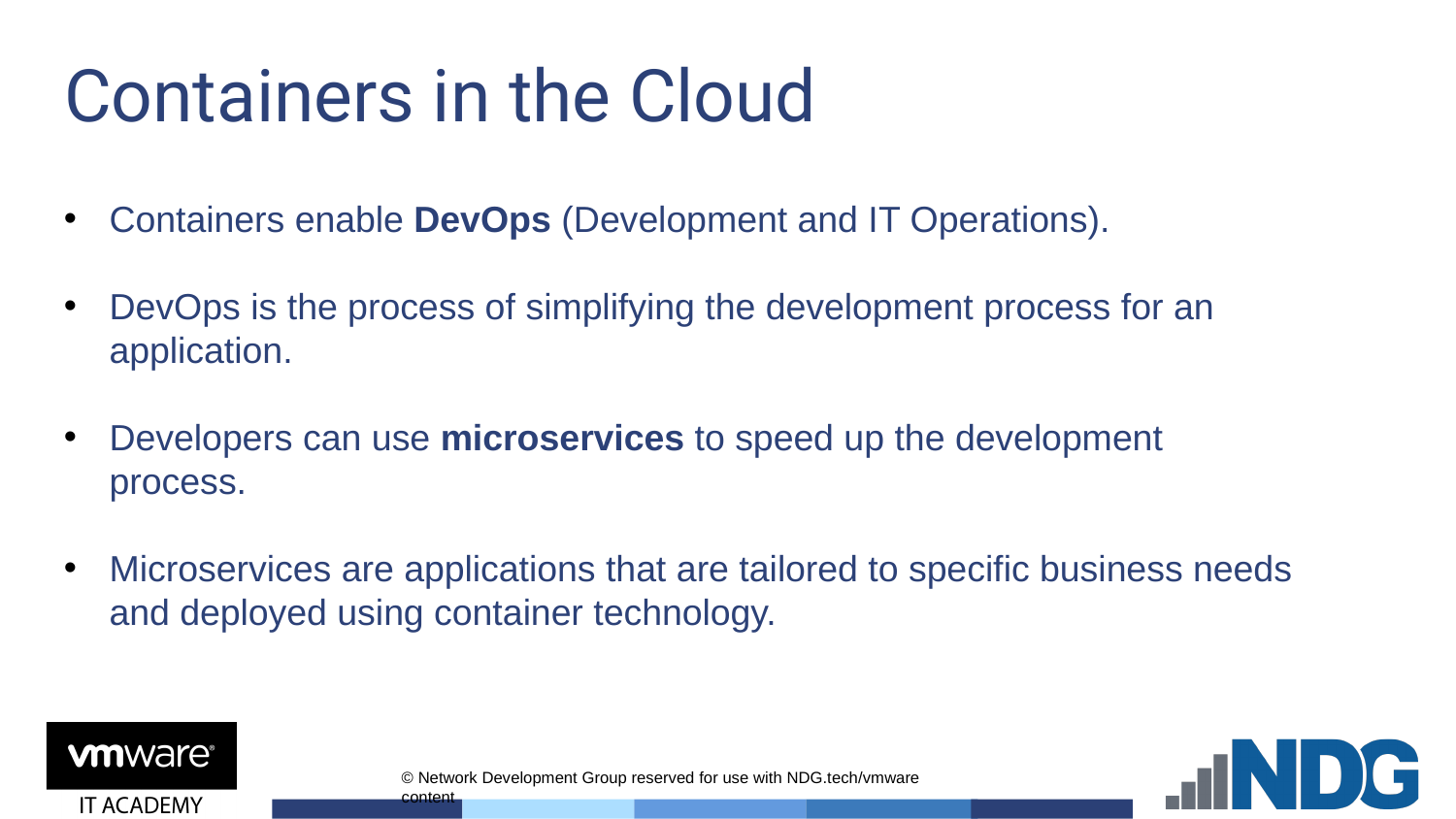

# Containers in the Cloud
Containers enable DevOps (Development and IT Operations).

DevOps is the process of simplifying the development process for an application.

Developers can use microservices to speed up the development process.

Microservices are applications that are tailored to specific business needs and deployed using container technology.